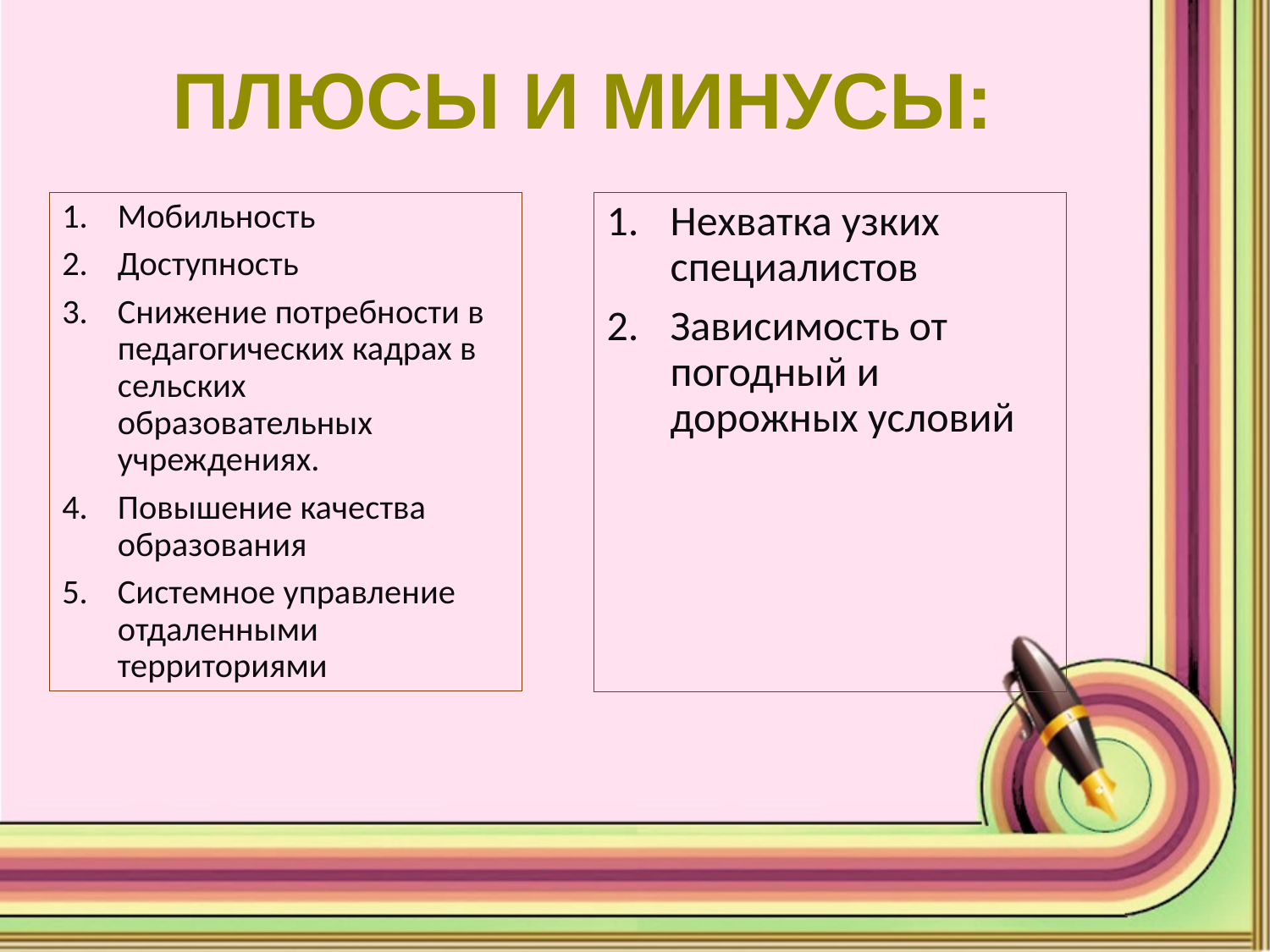

# ПЛЮСЫ И МИНУСЫ:
Мобильность
Доступность
Снижение потребности в педагогических кадрах в сельских образовательных учреждениях.
Повышение качества образования
Системное управление отдаленными территориями

Нехватка узких специалистов
Зависимость от погодный и дорожных условий